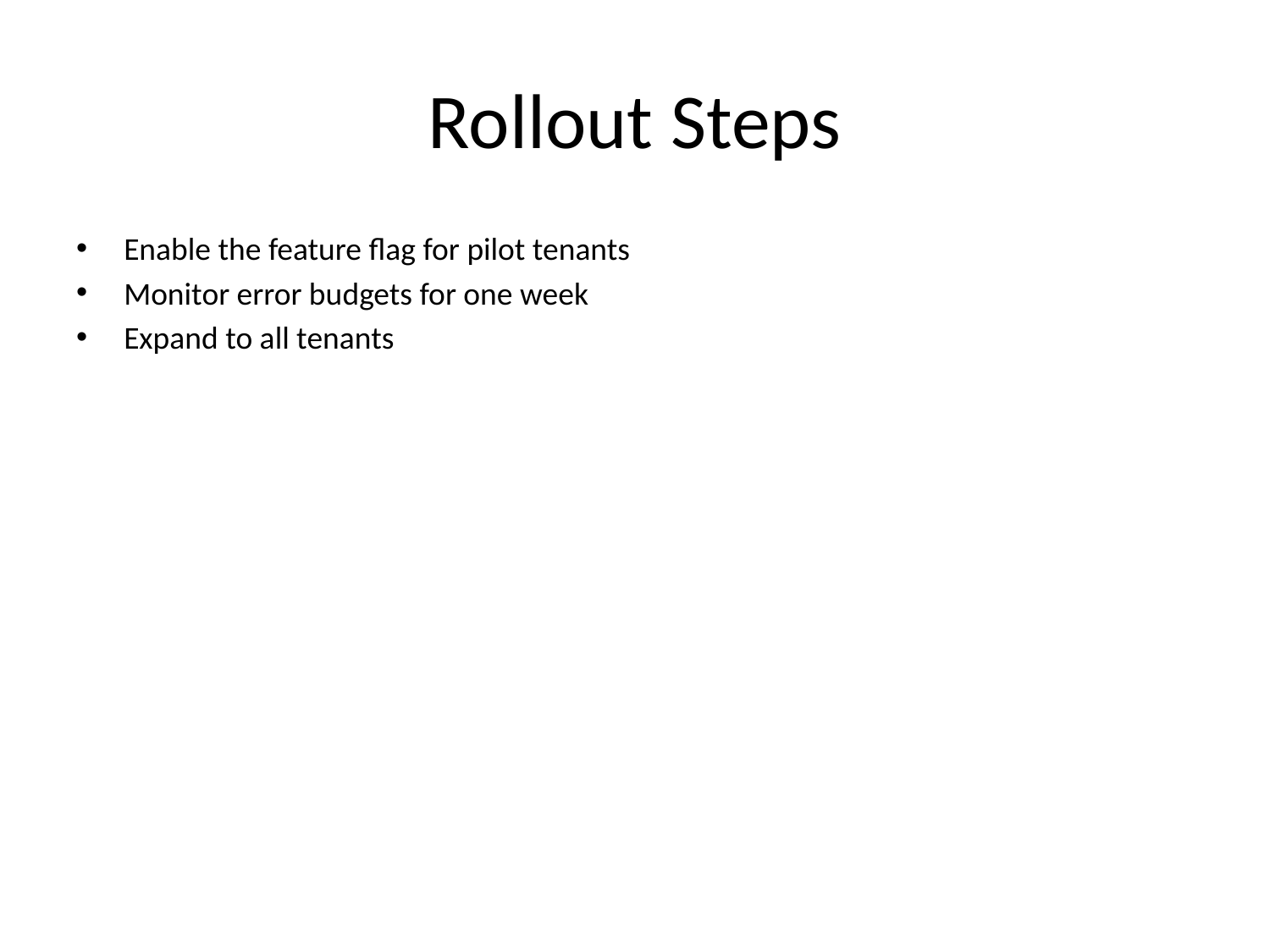

# Rollout Steps
Enable the feature flag for pilot tenants
Monitor error budgets for one week
Expand to all tenants